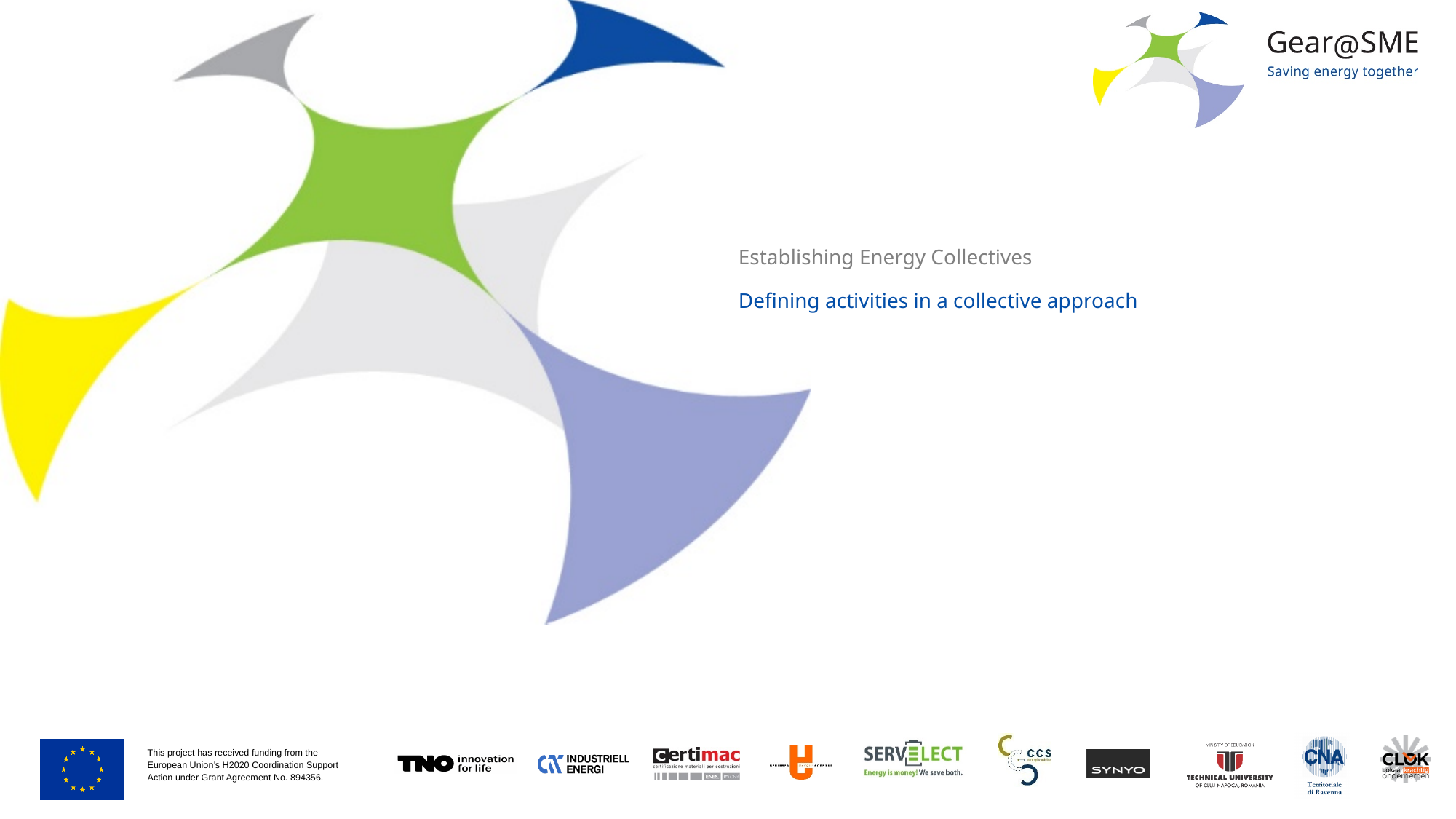

# Establishing Energy Collectives Defining activities in a collective approach